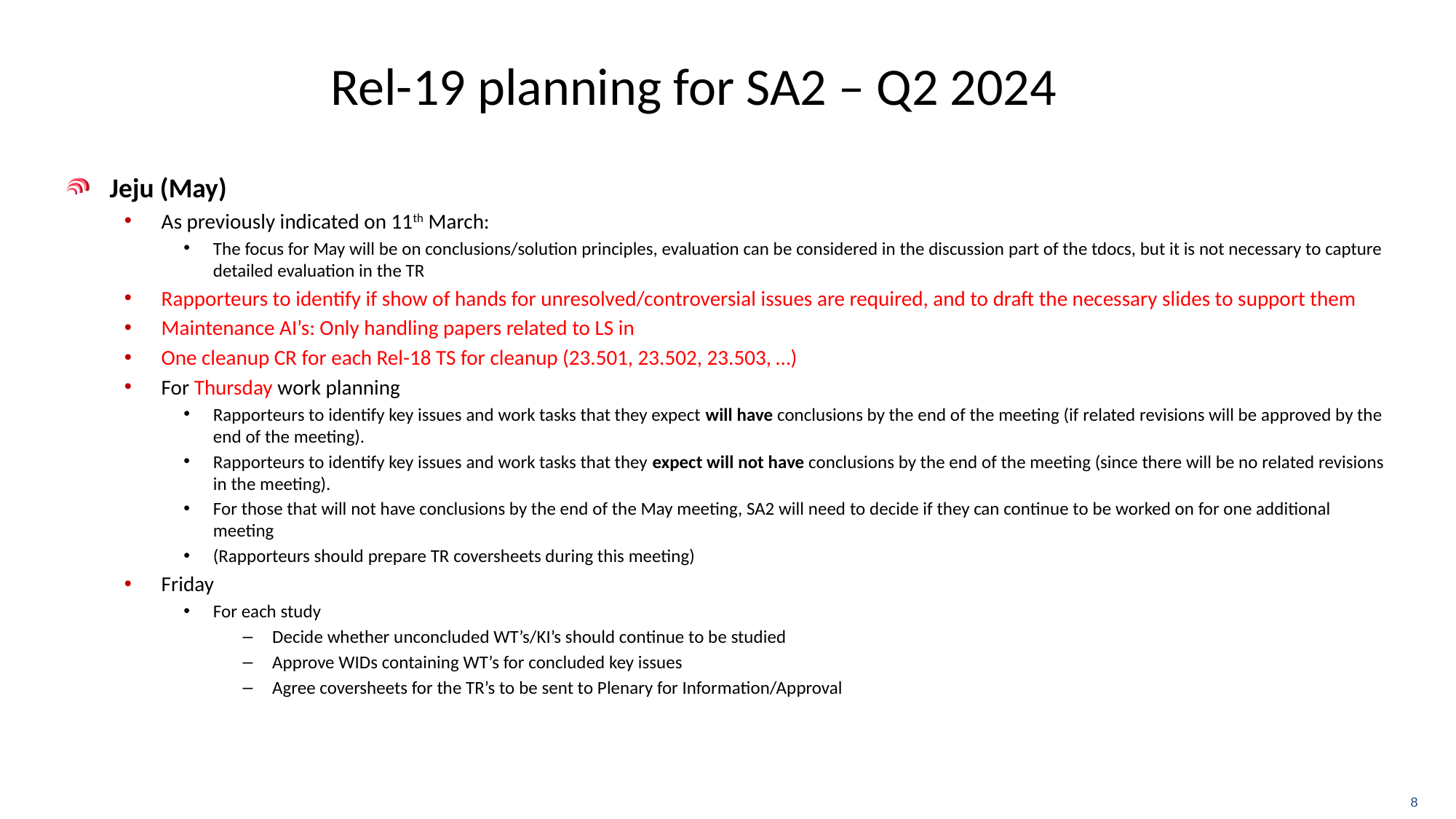

# Rel-19 planning for SA2 – Q2 2024
Jeju (May)
As previously indicated on 11th March:
The focus for May will be on conclusions/solution principles, evaluation can be considered in the discussion part of the tdocs, but it is not necessary to capture detailed evaluation in the TR
Rapporteurs to identify if show of hands for unresolved/controversial issues are required, and to draft the necessary slides to support them
Maintenance AI’s: Only handling papers related to LS in
One cleanup CR for each Rel-18 TS for cleanup (23.501, 23.502, 23.503, …)
For Thursday work planning
Rapporteurs to identify key issues and work tasks that they expect will have conclusions by the end of the meeting (if related revisions will be approved by the end of the meeting).
Rapporteurs to identify key issues and work tasks that they expect will not have conclusions by the end of the meeting (since there will be no related revisions in the meeting).
For those that will not have conclusions by the end of the May meeting, SA2 will need to decide if they can continue to be worked on for one additional meeting
(Rapporteurs should prepare TR coversheets during this meeting)
Friday
For each study
Decide whether unconcluded WT’s/KI’s should continue to be studied
Approve WIDs containing WT’s for concluded key issues
Agree coversheets for the TR’s to be sent to Plenary for Information/Approval